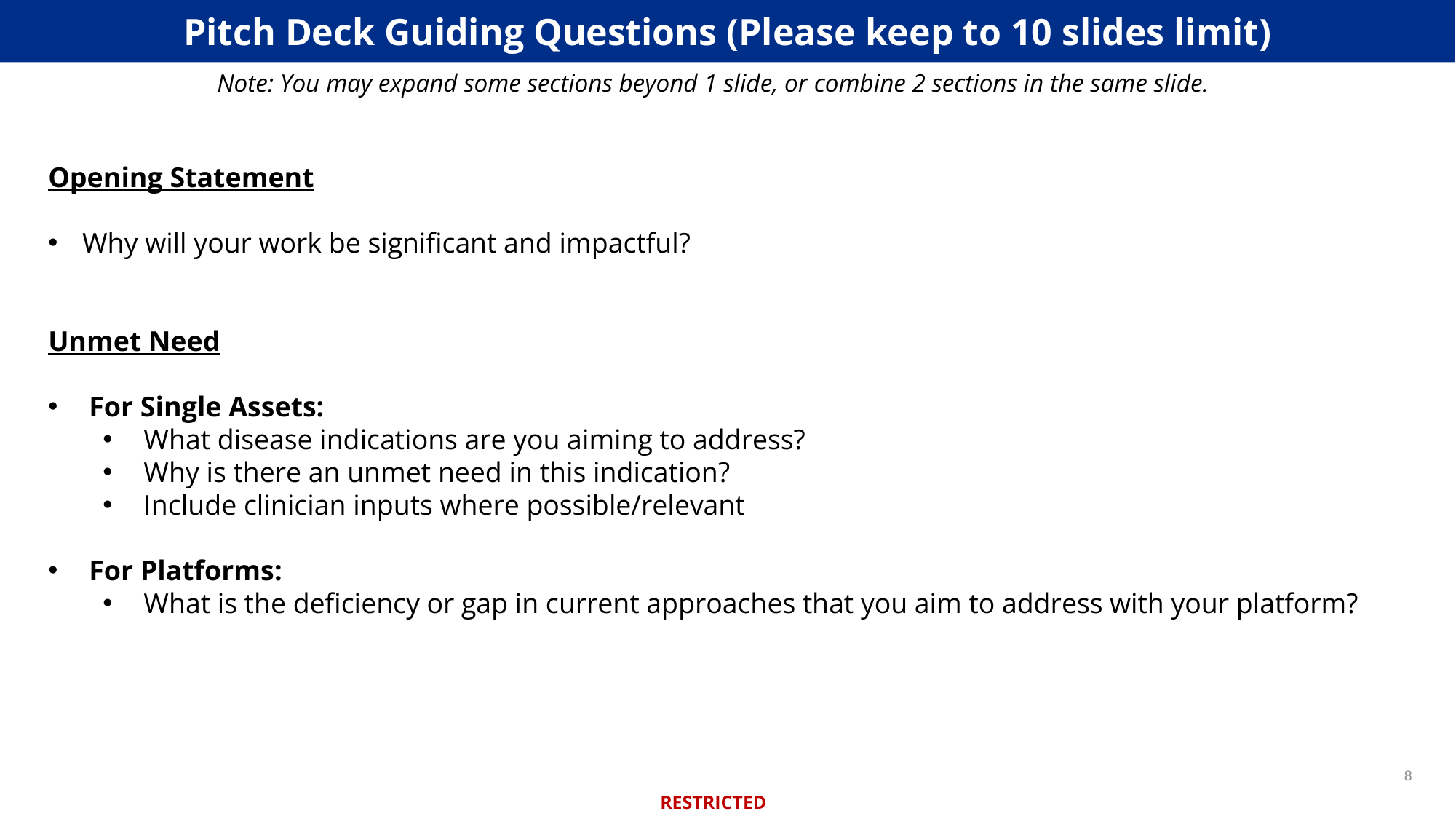

Pitch Deck Guiding Questions (Please keep to 10 slides limit)
Note: You may expand some sections beyond 1 slide, or combine 2 sections in the same slide.
Opening Statement

Why will your work be significant and impactful?

Unmet Need

For Single Assets:
What disease indications are you aiming to address?
Why is there an unmet need in this indication?
Include clinician inputs where possible/relevant

For Platforms:
What is the deficiency or gap in current approaches that you aim to address with your platform?